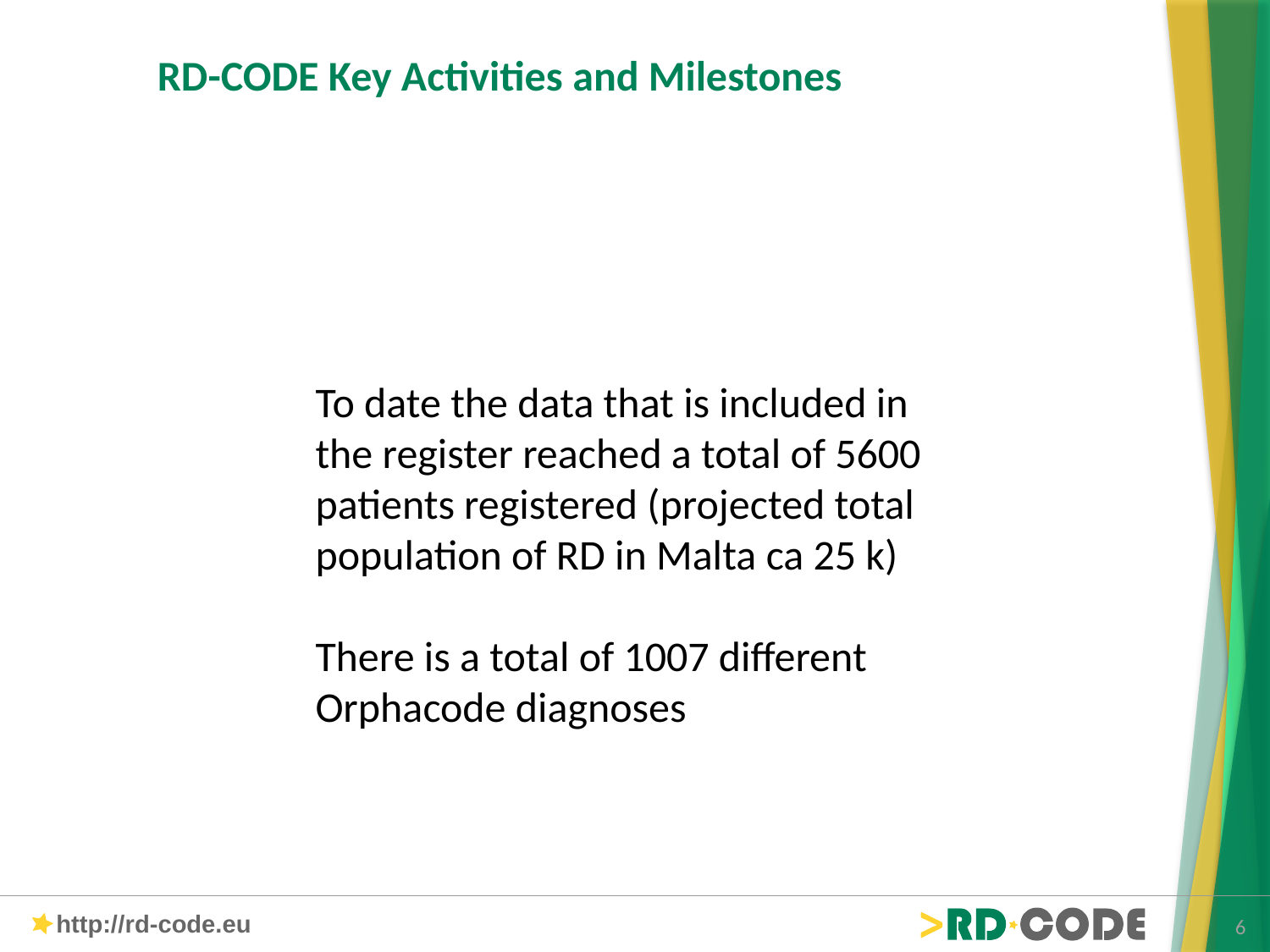

# RD-CODE Key Activities and Milestones
To date the data that is included in the register reached a total of 5600 patients registered (projected total population of RD in Malta ca 25 k)

There is a total of 1007 different Orphacode diagnoses
6